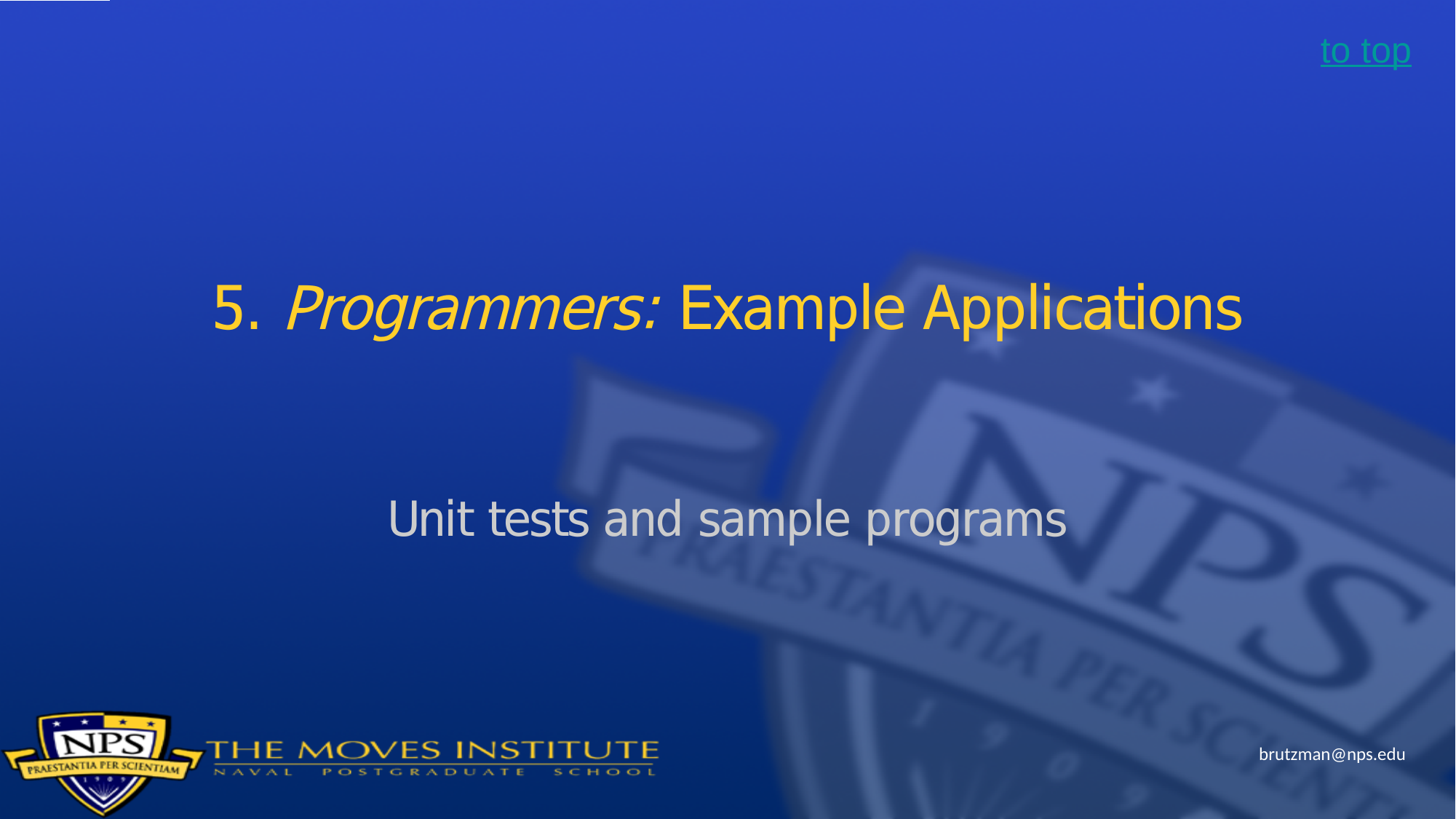

to top
# 5. Programmers: Example Applications
Unit tests and sample programs
brutzman@nps.edu